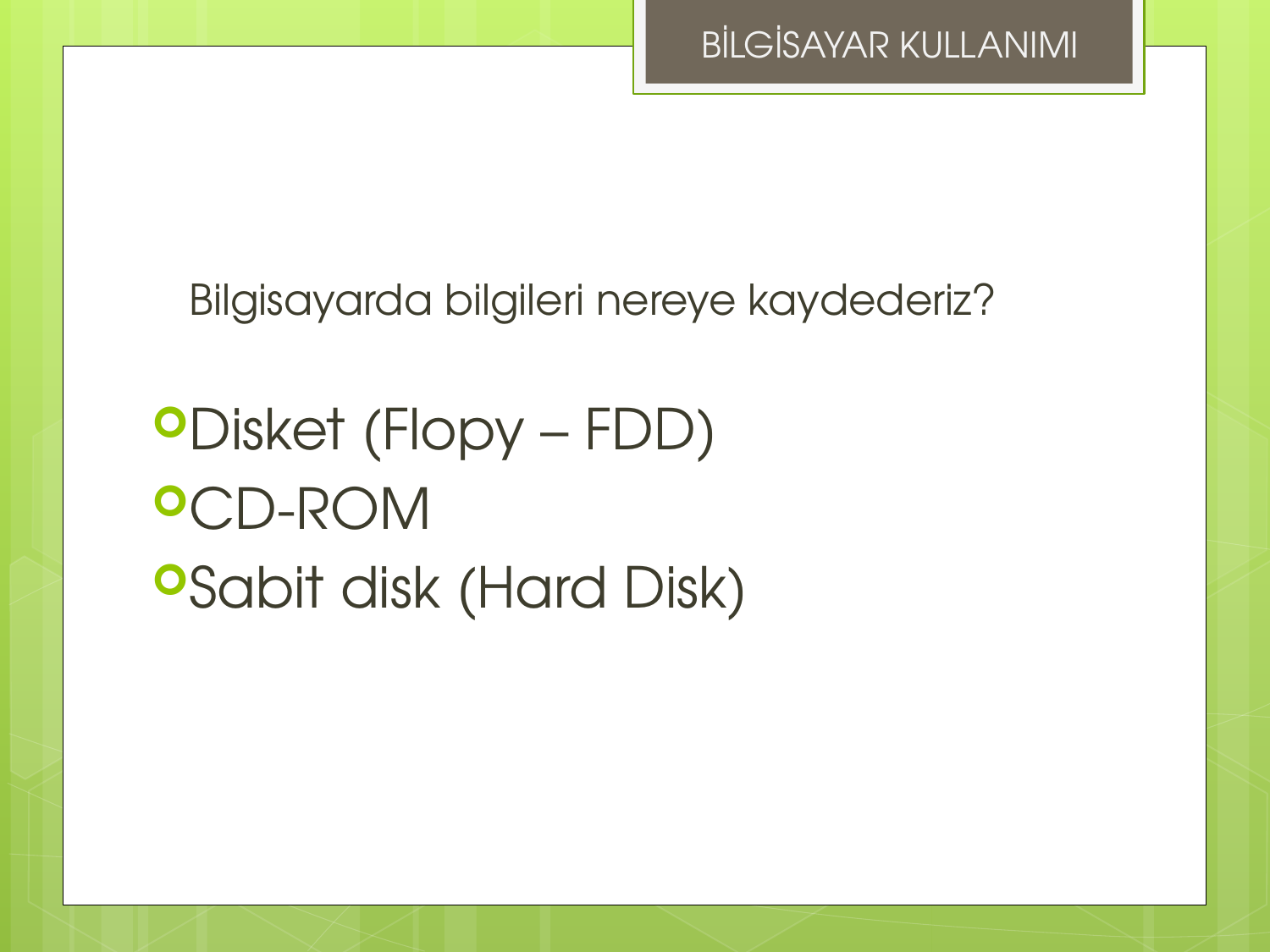

BİLGİSAYAR KULLANIMI
DEPOLAMA ÖLÇÜLERİ
	Bilgisayarda bilgileri nereye kaydederiz?

Disket (Flopy – FDD)
CD-ROM
Sabit disk (Hard Disk)